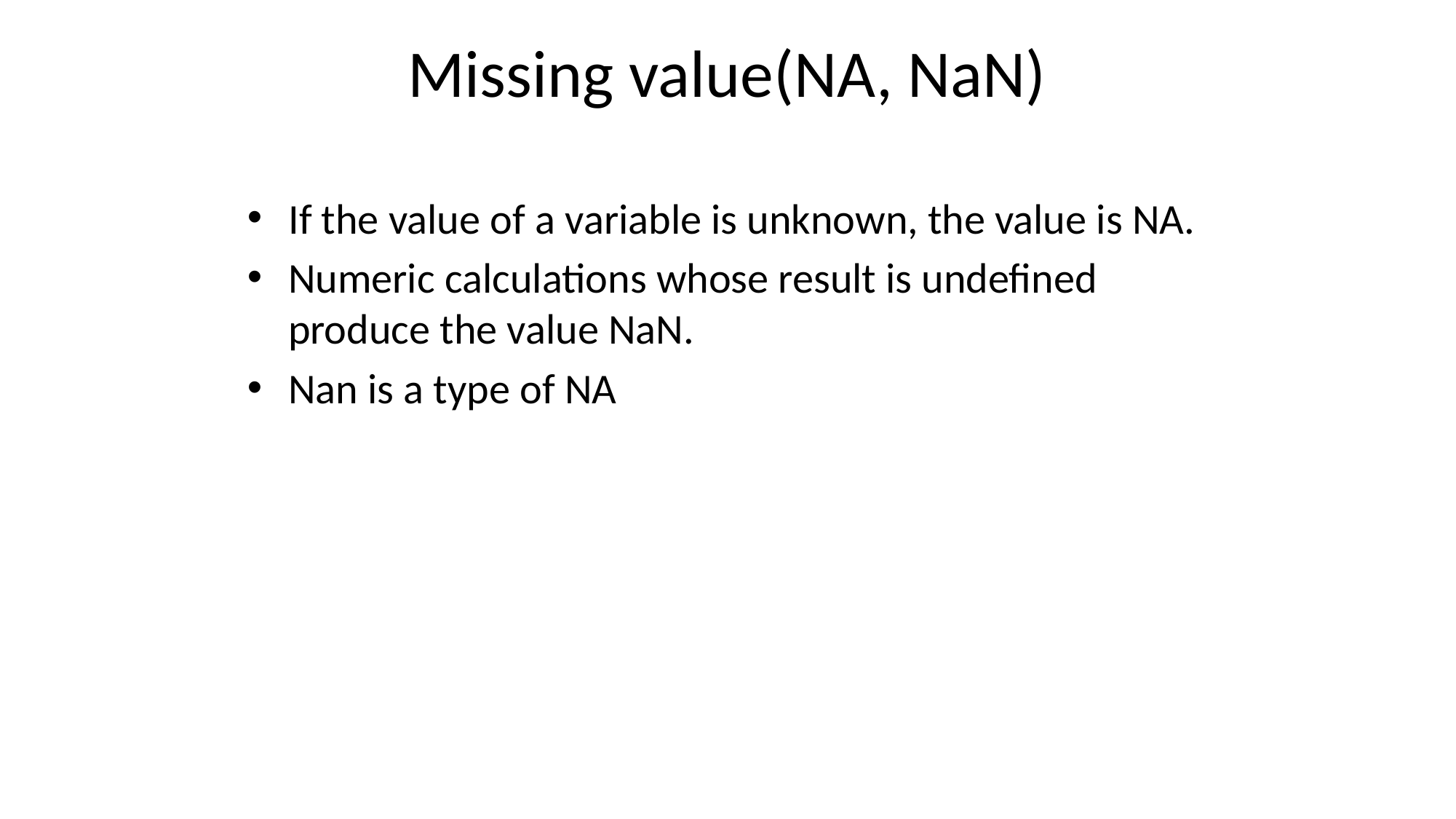

# Missing value(NA, NaN)
If the value of a variable is unknown, the value is NA.
Numeric calculations whose result is undefined  produce the value NaN.
Nan is a type of NA